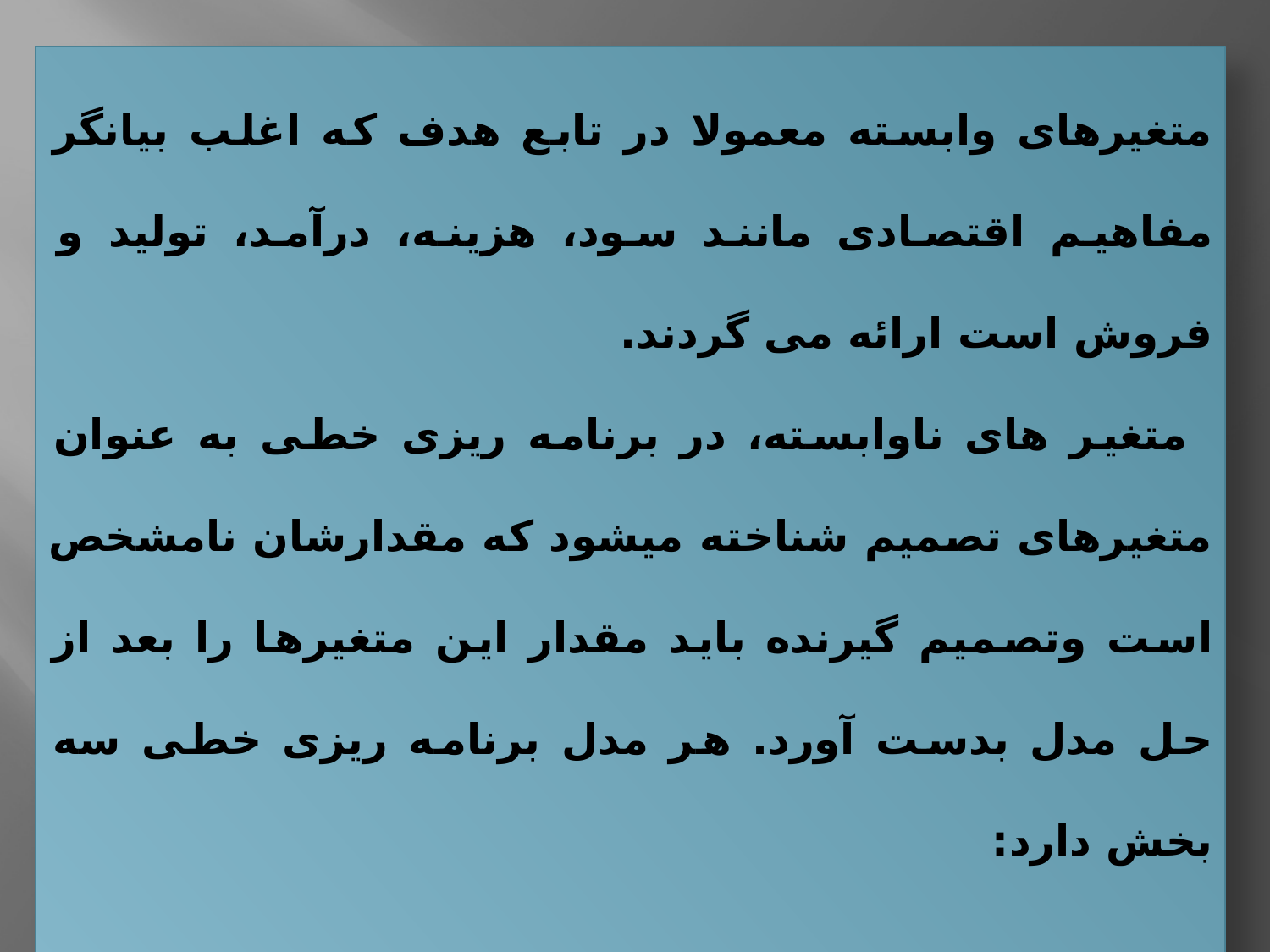

متغیرهای وابسته معمولا در تابع هدف که اغلب بیانگر مفاهیم اقتصادی مانند سود، هزینه، درآمد، تولید و فروش است ارائه می گردند.
متغیر های ناوابسته، در برنامه ریزی خطی به عنوان متغیرهای تصمیم شناخته میشود که مقدارشان نامشخص است وتصمیم گیرنده باید مقدار این متغیرها را بعد از حل مدل بدست آورد. هر مدل برنامه ریزی خطی سه بخش دارد:

تابع هدف                         2- محدودیت                            3- متغیرهای تصمیم